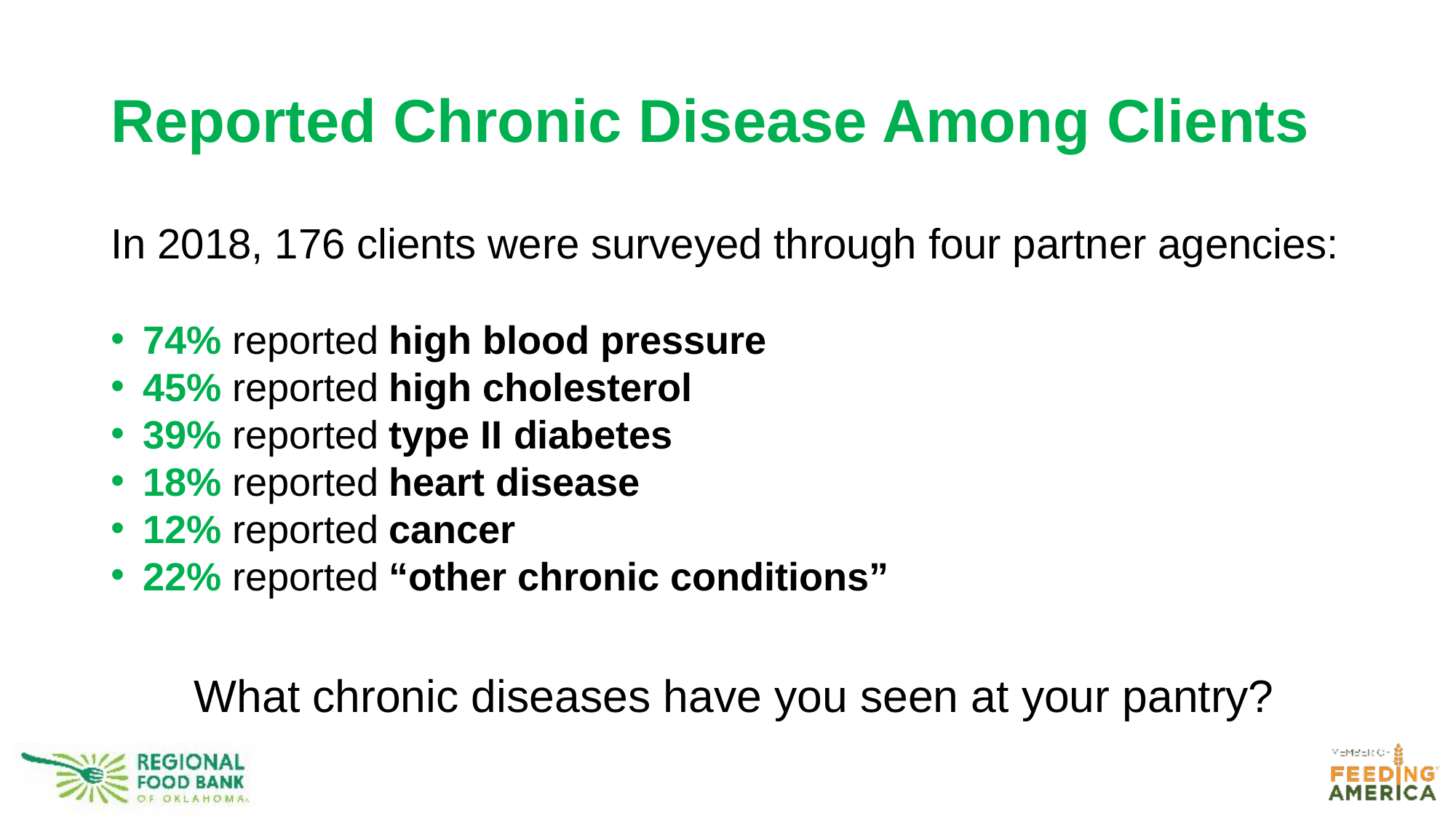

# Reported Chronic Disease Among Clients
In 2018, 176 clients were surveyed through four partner agencies:

74% reported high blood pressure
45% reported high cholesterol
39% reported type II diabetes
18% reported heart disease
12% reported cancer
22% reported “other chronic conditions”

What chronic diseases have you seen at your pantry?